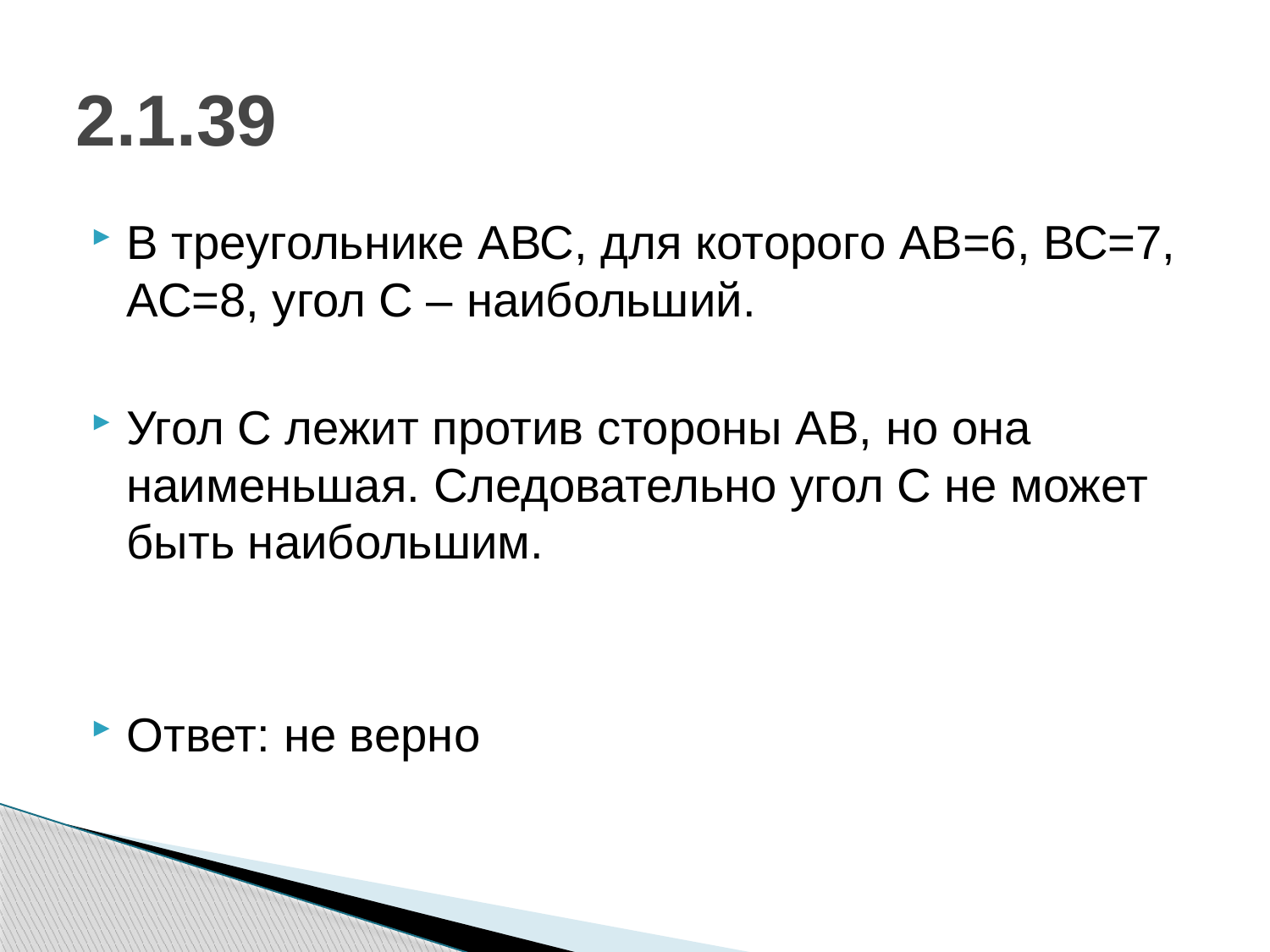

# 2.1.39
В треугольнике АВС, для которого АВ=6, ВС=7, АС=8, угол С – наибольший.

Угол С лежит против стороны АВ, но она наименьшая. Следовательно угол С не может быть наибольшим.

Ответ: не верно